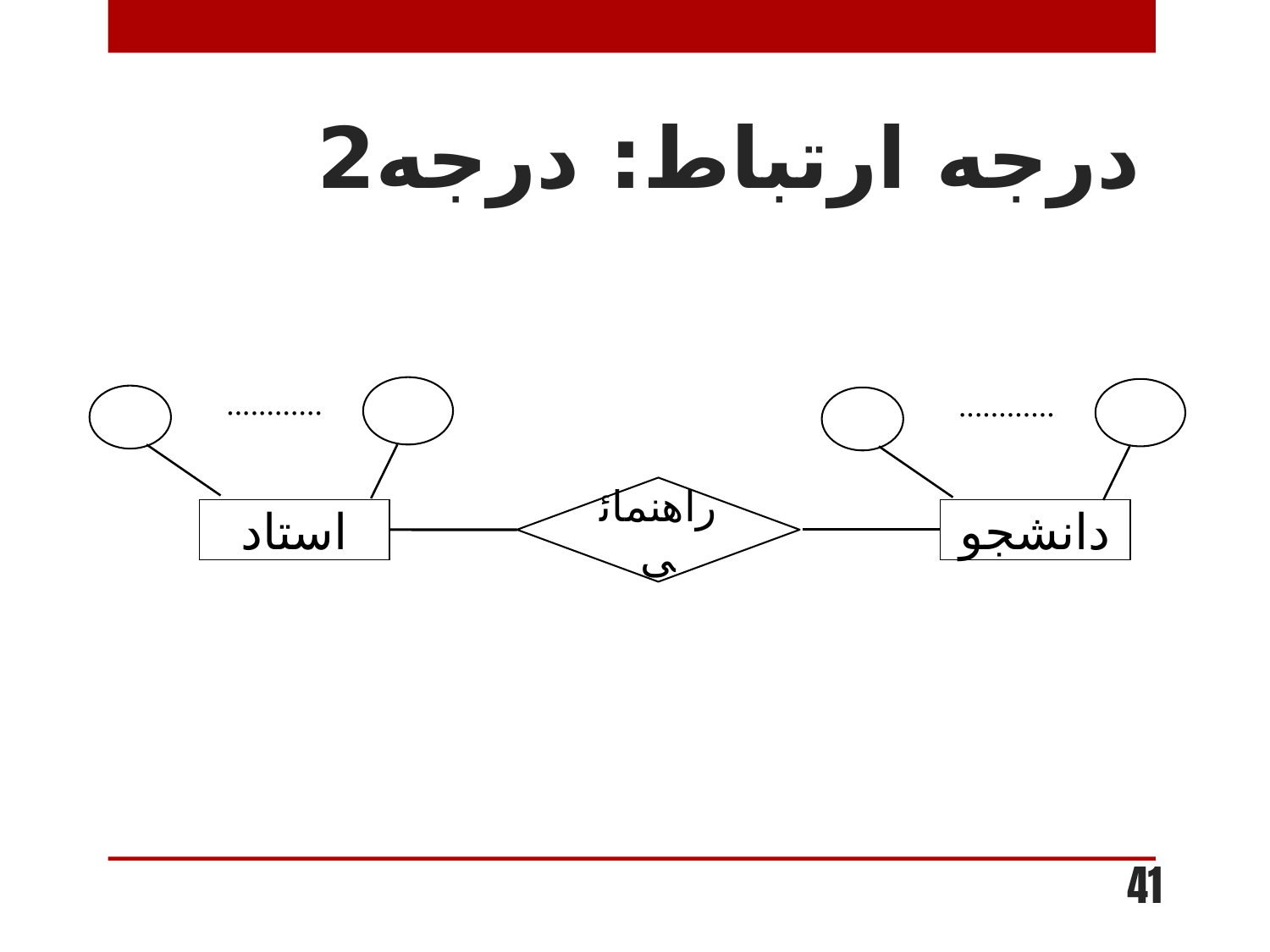

# درجه ارتباط: درجه2
............

............

راهنمائی
دانشجو
استاد
41